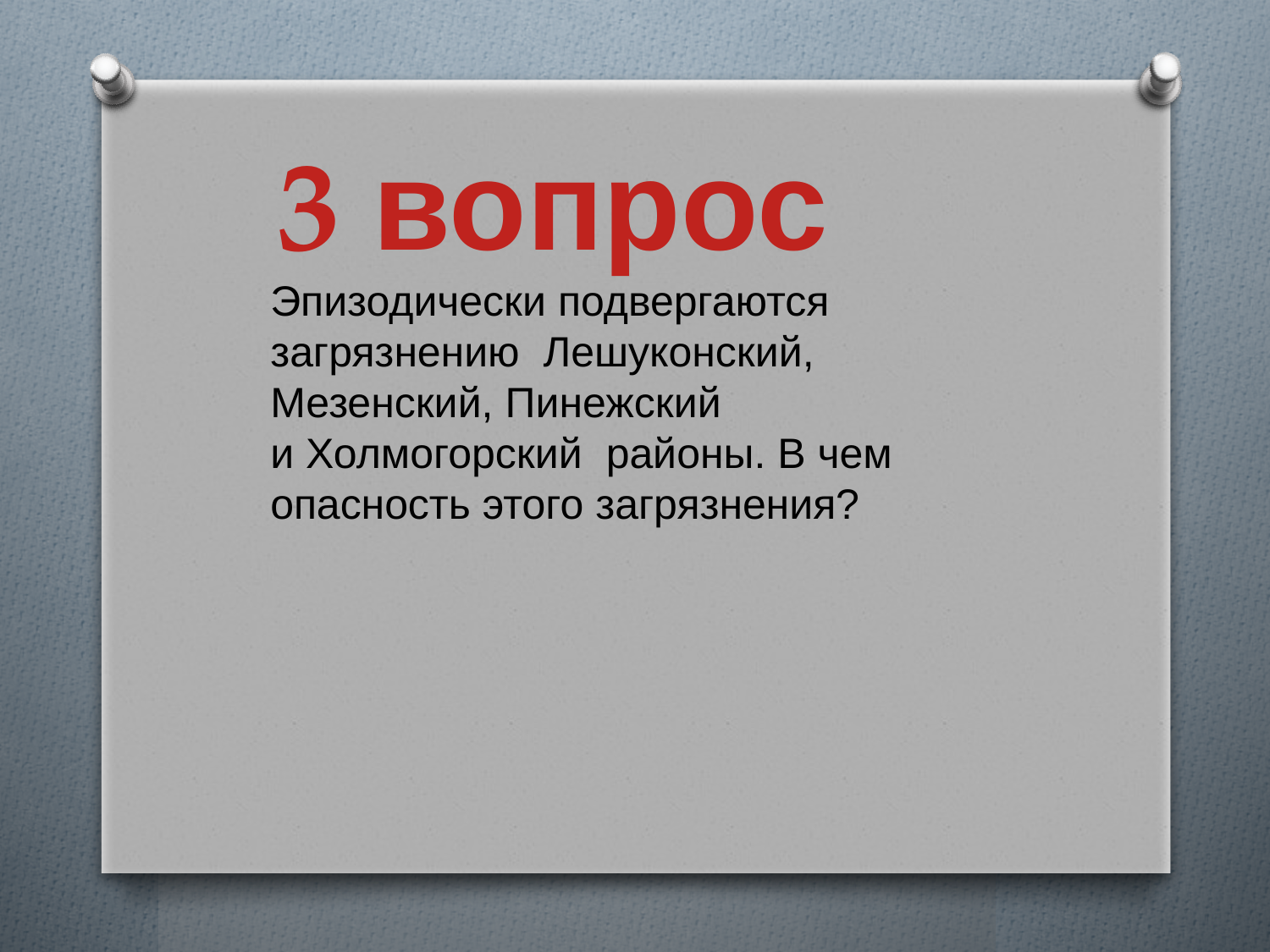

# 3 вопрос
Эпизодически подвергаются загрязнению  Лешуконский, Мезенский, Пинежский и Холмогорский  районы. В чем опасность этого загрязнения?